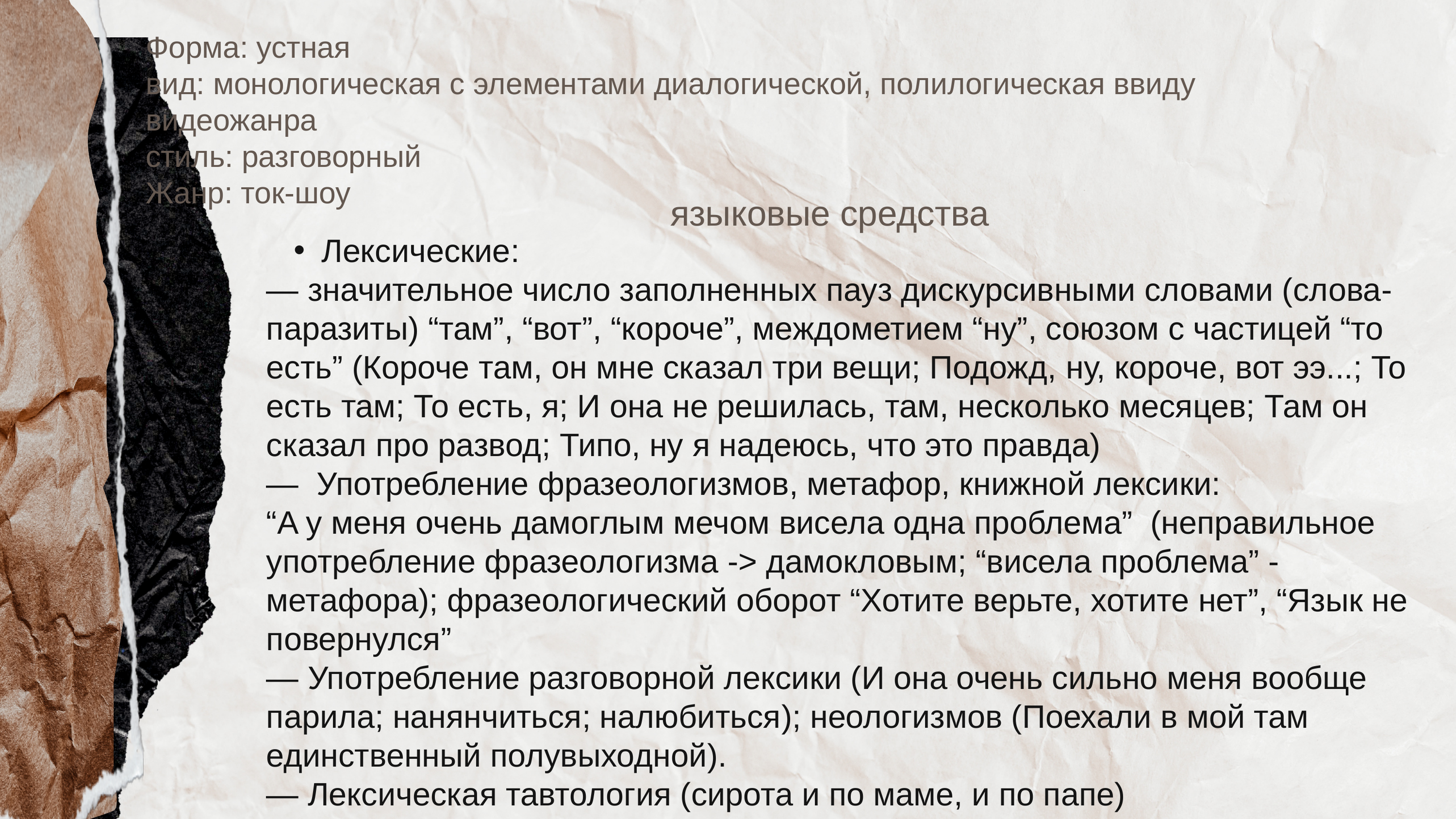

Форма: устная
вид: монологическая с элементами диалогической, полилогическая ввиду видеожанра
стиль: разговорный
Жанр: ток-шоу

языковые средства

Лексические:
— значительное число заполненных пауз дискурсивными словами (слова-паразиты) “там”, “вот”, “короче”, междометием “ну”, союзом с частицей “то есть” (Короче там, он мне сказал три вещи; Подожд, ну, короче, вот ээ...; То есть там; То есть, я; И она не решилась, там, несколько месяцев; Там он сказал про развод; Типо, ну я надеюсь, что это правда)
—  Употребление фразеологизмов, метафор, книжной лексики:
“A у меня очень дамоглым мечом висела одна проблема”  (неправильное употребление фразеологизма -> дамокловым; “висела проблема” - метафора); фразеологический оборот “Хотите верьте, хотите нет”, “Язык не повернулся”
— Употребление разговорной лексики (И она очень сильно меня вообще парила; нанянчиться; налюбиться); неологизмов (Поехали в мой там единственный полувыходной).
— Лексическая тавтология (сирота и по маме, и по папе)